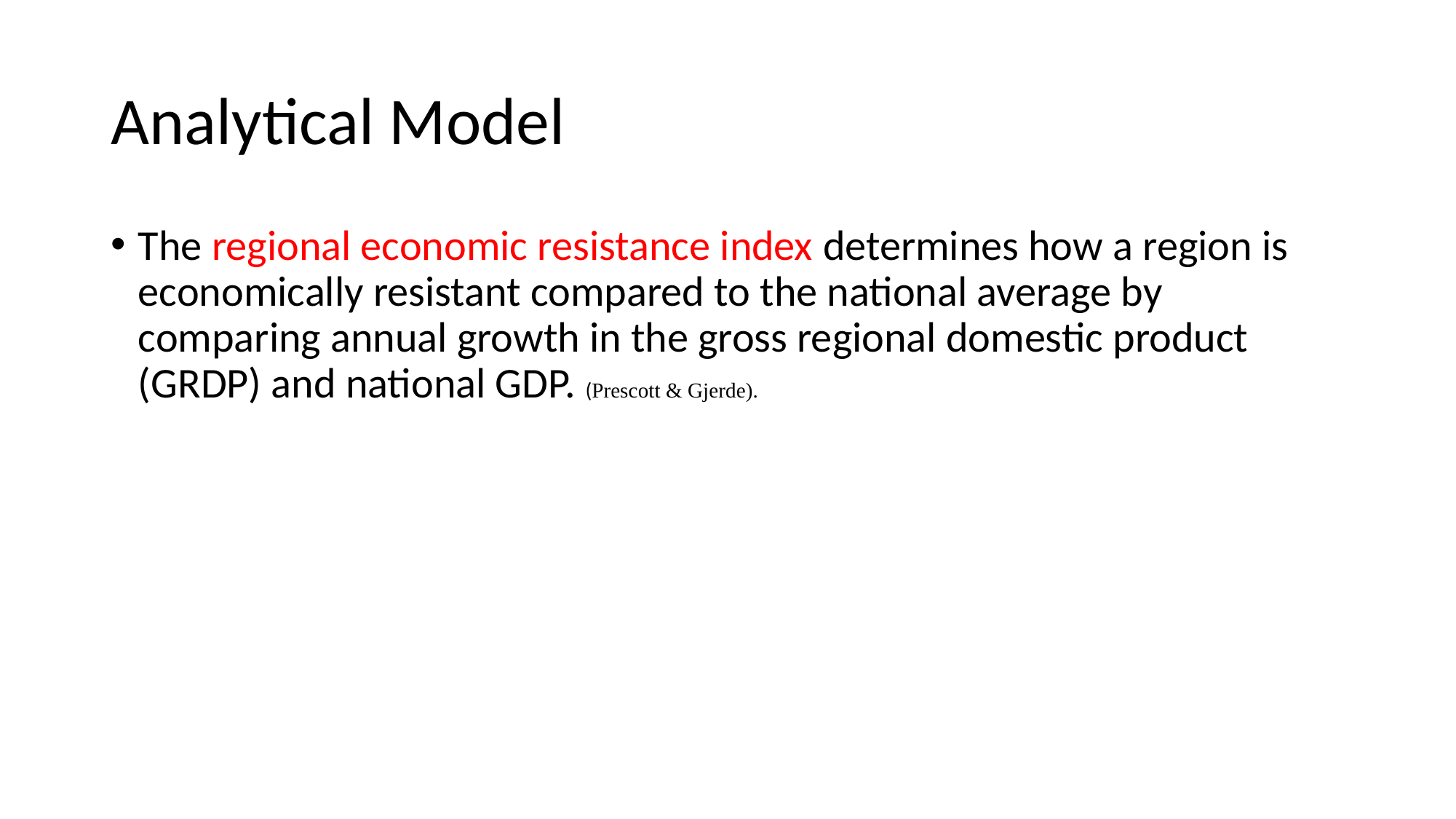

# Analytical Model
The regional economic resistance index determines how a region is economically resistant compared to the national average by comparing annual growth in the gross regional domestic product (GRDP) and national GDP. (Prescott & Gjerde).